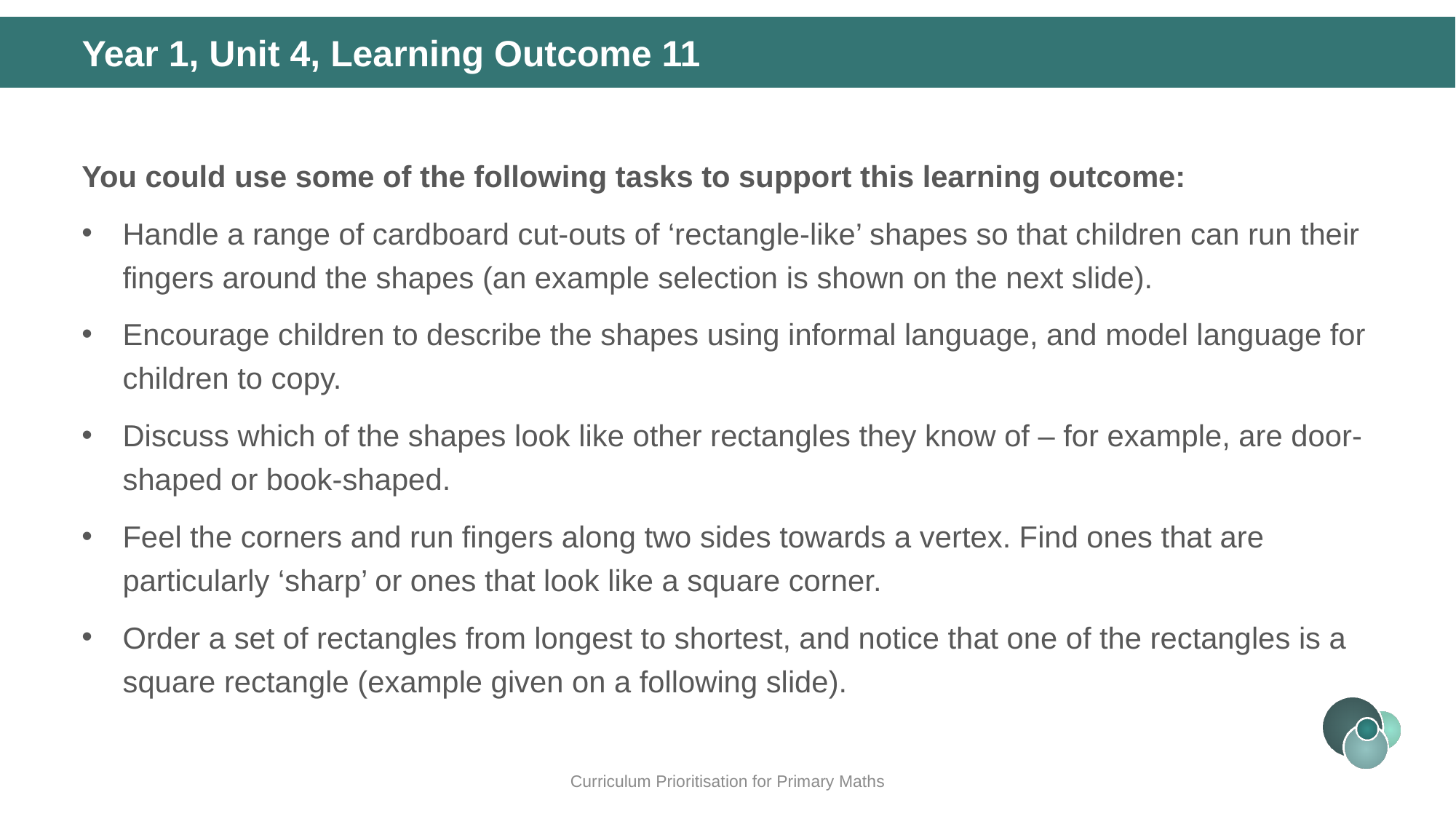

Year 1, Unit 4, Learning Outcome 11
You could use some of the following tasks to support this learning outcome:
Handle a range of cardboard cut-outs of ‘rectangle-like’ shapes so that children can run their fingers around the shapes (an example selection is shown on the next slide).
Encourage children to describe the shapes using informal language, and model language for children to copy.
Discuss which of the shapes look like other rectangles they know of – for example, are door-shaped or book-shaped.
Feel the corners and run fingers along two sides towards a vertex. Find ones that are particularly ‘sharp’ or ones that look like a square corner.
Order a set of rectangles from longest to shortest, and notice that one of the rectangles is a square rectangle (example given on a following slide).
Curriculum Prioritisation for Primary Maths